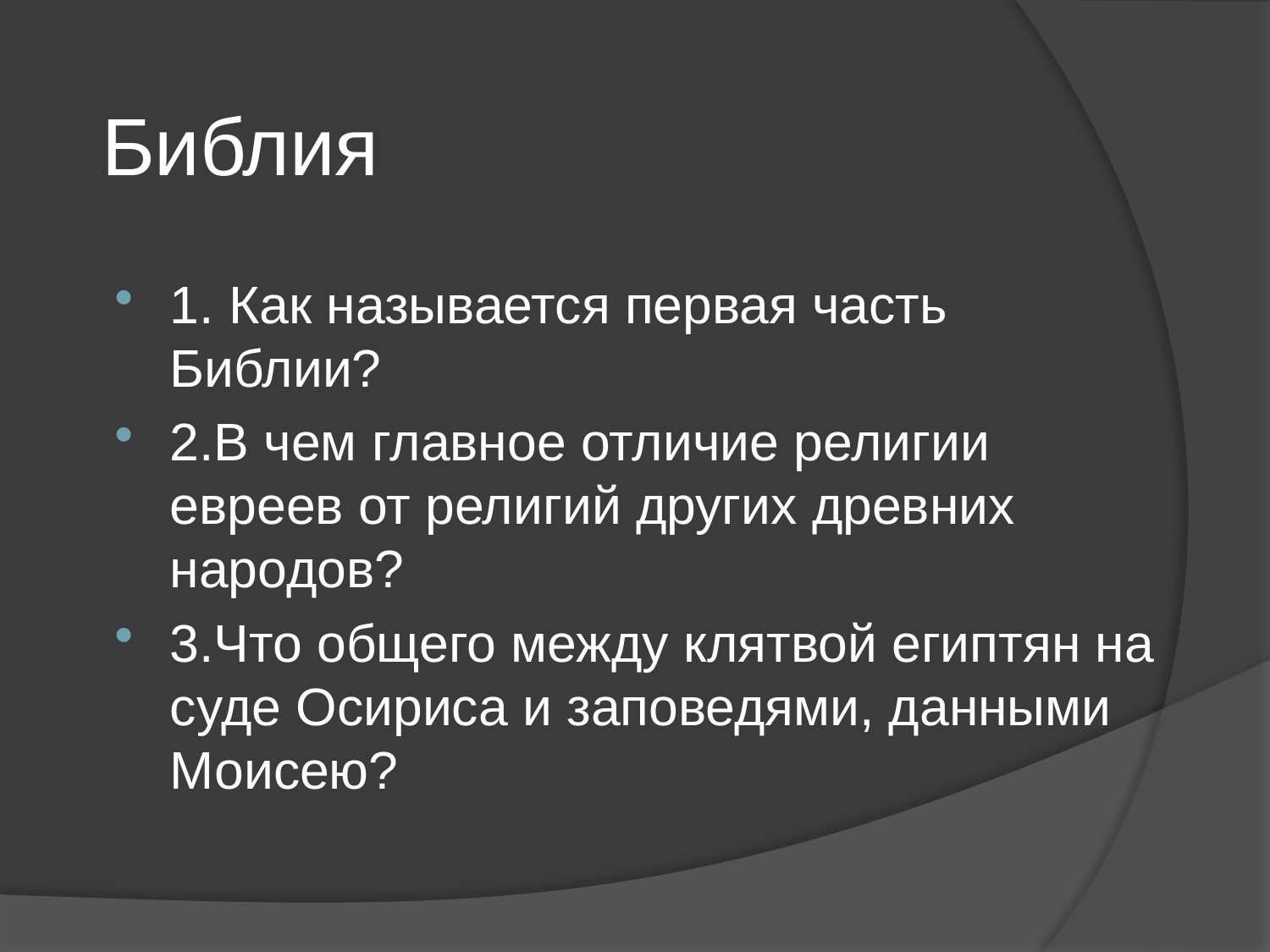

# Библия
1. Как называется первая часть Библии?
2.В чем главное отличие религии евреев от религий других древних народов?
3.Что общего между клятвой египтян на суде Осириса и заповедями, данными Моисею?